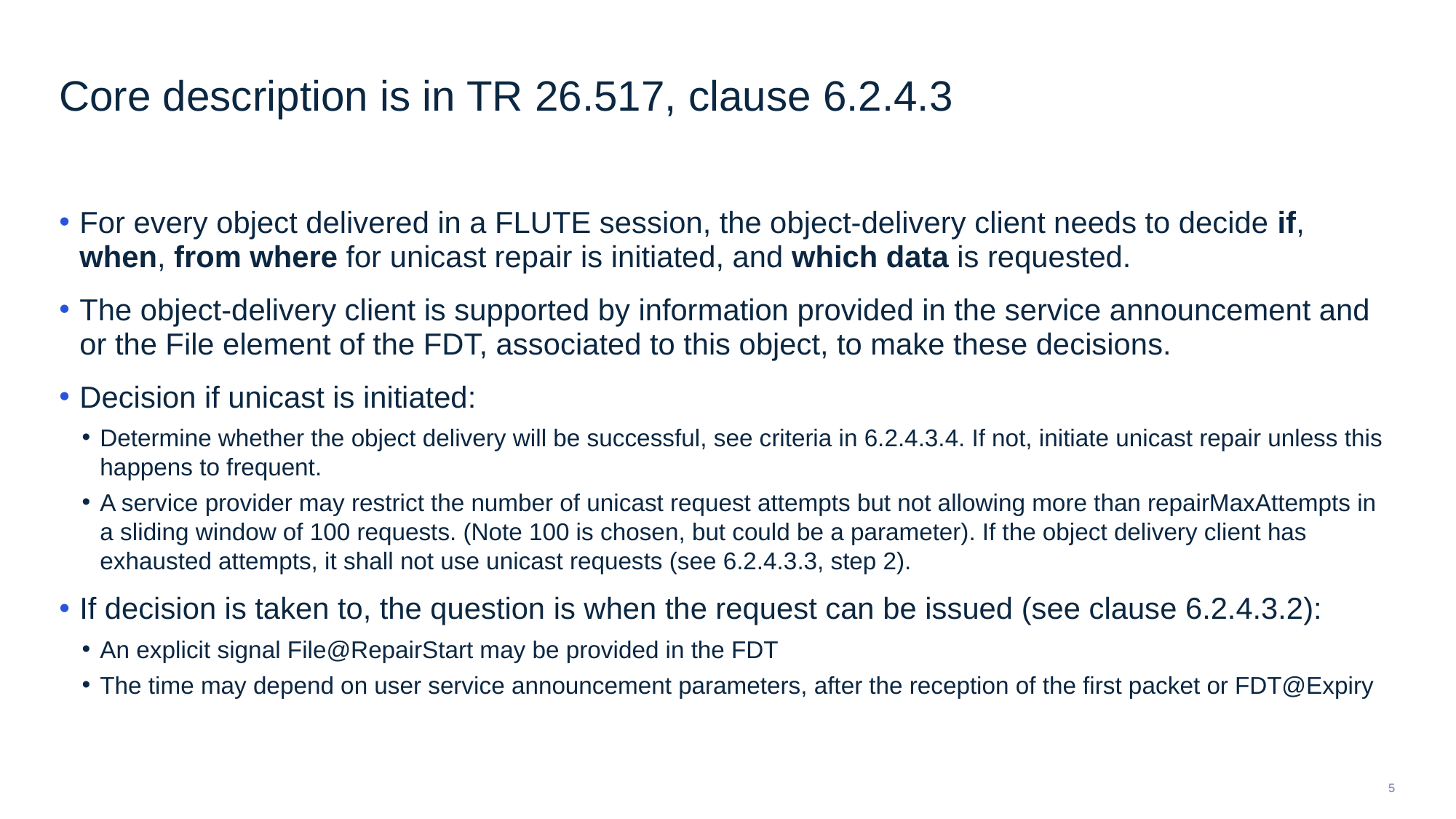

# Core description is in TR 26.517, clause 6.2.4.3

For every object delivered in a FLUTE session, the object-delivery client needs to decide if, when, from where for unicast repair is initiated, and which data is requested.
The object-delivery client is supported by information provided in the service announcement and or the File element of the FDT, associated to this object, to make these decisions.
Decision if unicast is initiated:
Determine whether the object delivery will be successful, see criteria in 6.2.4.3.4. If not, initiate unicast repair unless this happens to frequent.
A service provider may restrict the number of unicast request attempts but not allowing more than repairMaxAttempts in a sliding window of 100 requests. (Note 100 is chosen, but could be a parameter). If the object delivery client has exhausted attempts, it shall not use unicast requests (see 6.2.4.3.3, step 2).
If decision is taken to, the question is when the request can be issued (see clause 6.2.4.3.2):
An explicit signal File@RepairStart may be provided in the FDT
The time may depend on user service announcement parameters, after the reception of the first packet or FDT@Expiry